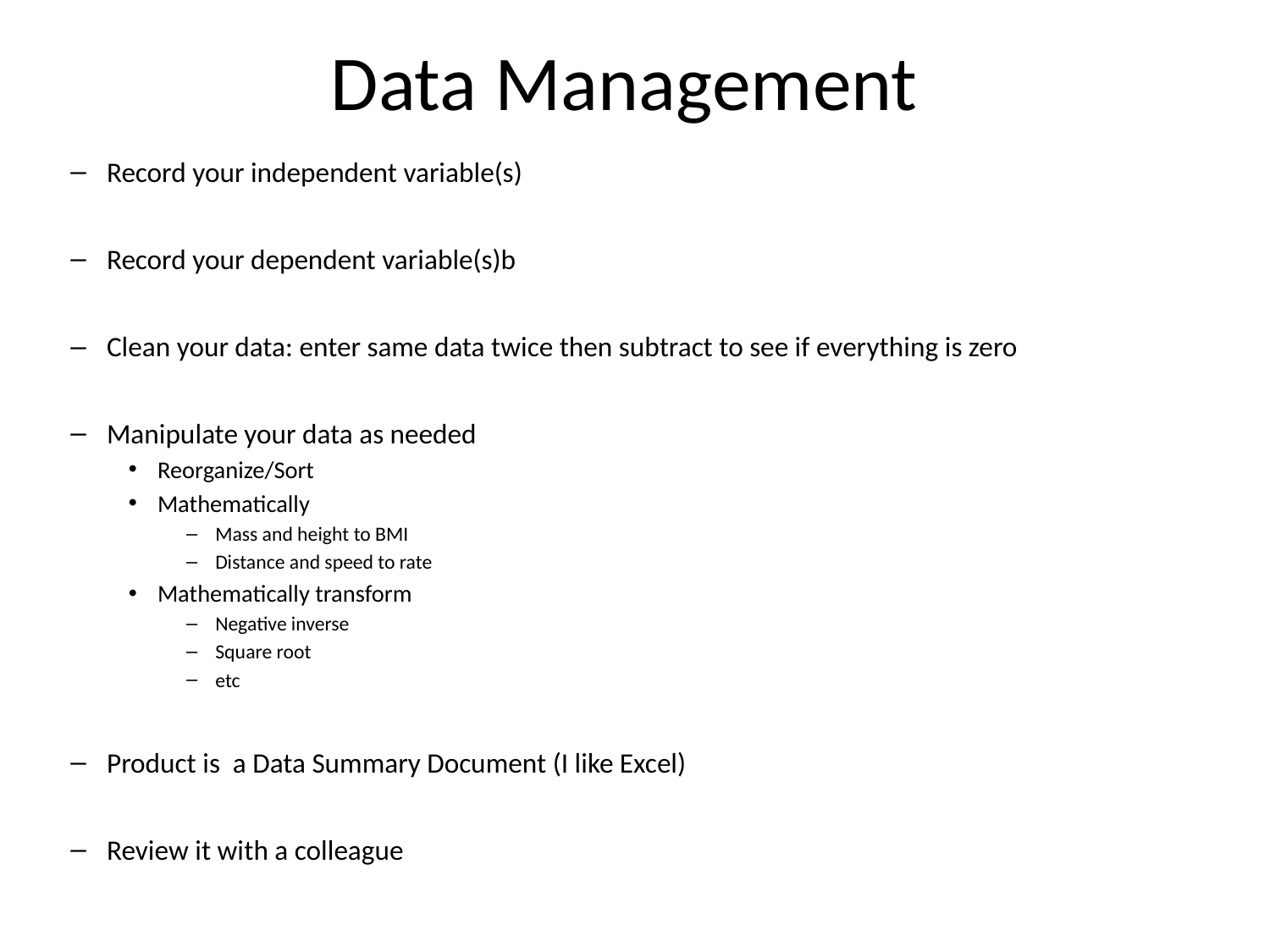

# Data Management
Record your independent variable(s)

Record your dependent variable(s)b

Clean your data: enter same data twice then subtract to see if everything is zero

Manipulate your data as needed
Reorganize/Sort
Mathematically
Mass and height to BMI
Distance and speed to rate
Mathematically transform
Negative inverse
Square root
etc

Product is  a Data Summary Document (I like Excel)

Review it with a colleague